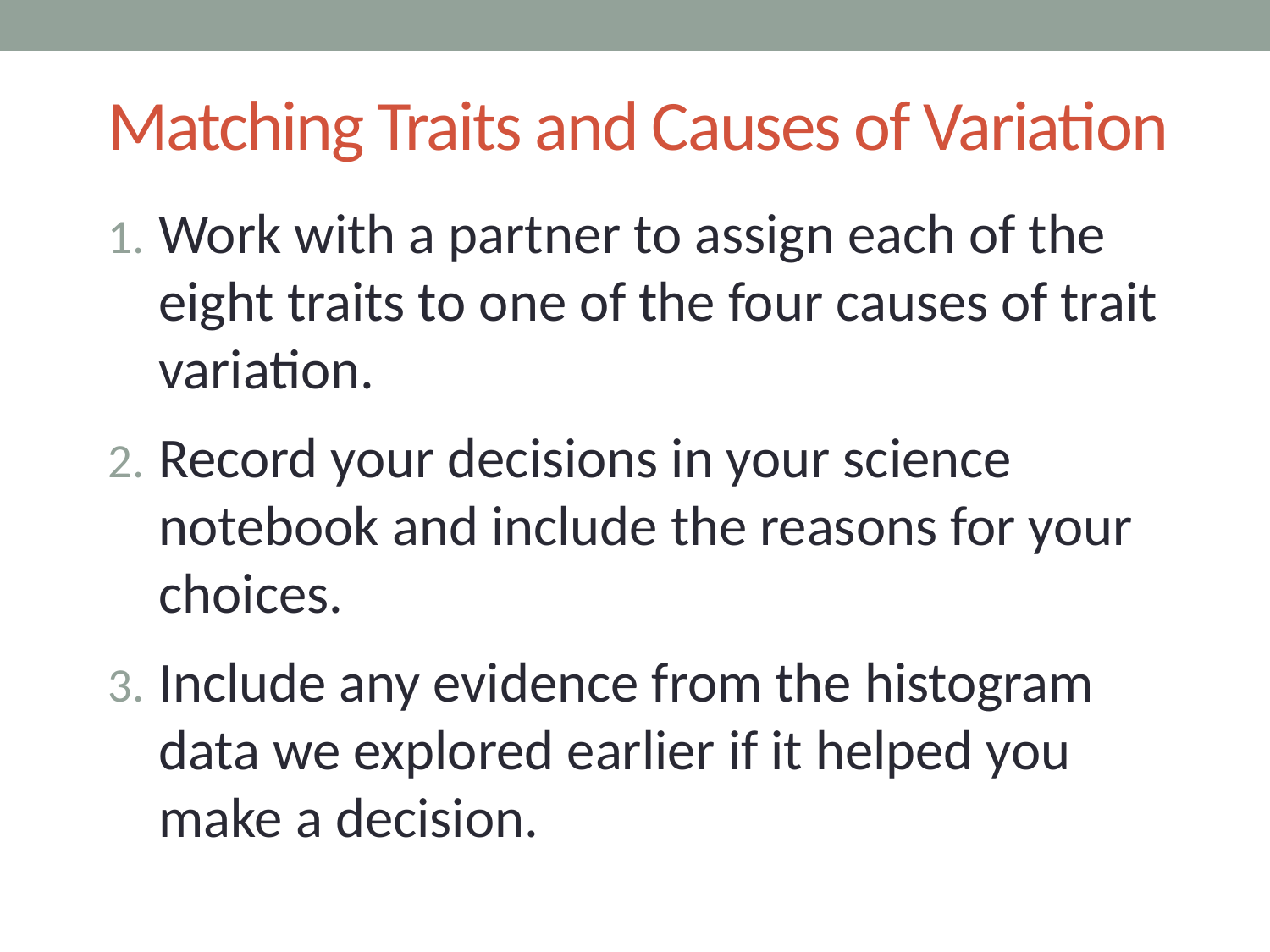

# Matching Traits and Causes of Variation
Work with a partner to assign each of the eight traits to one of the four causes of trait variation.
Record your decisions in your science notebook and include the reasons for your choices.
Include any evidence from the histogram data we explored earlier if it helped you make a decision.